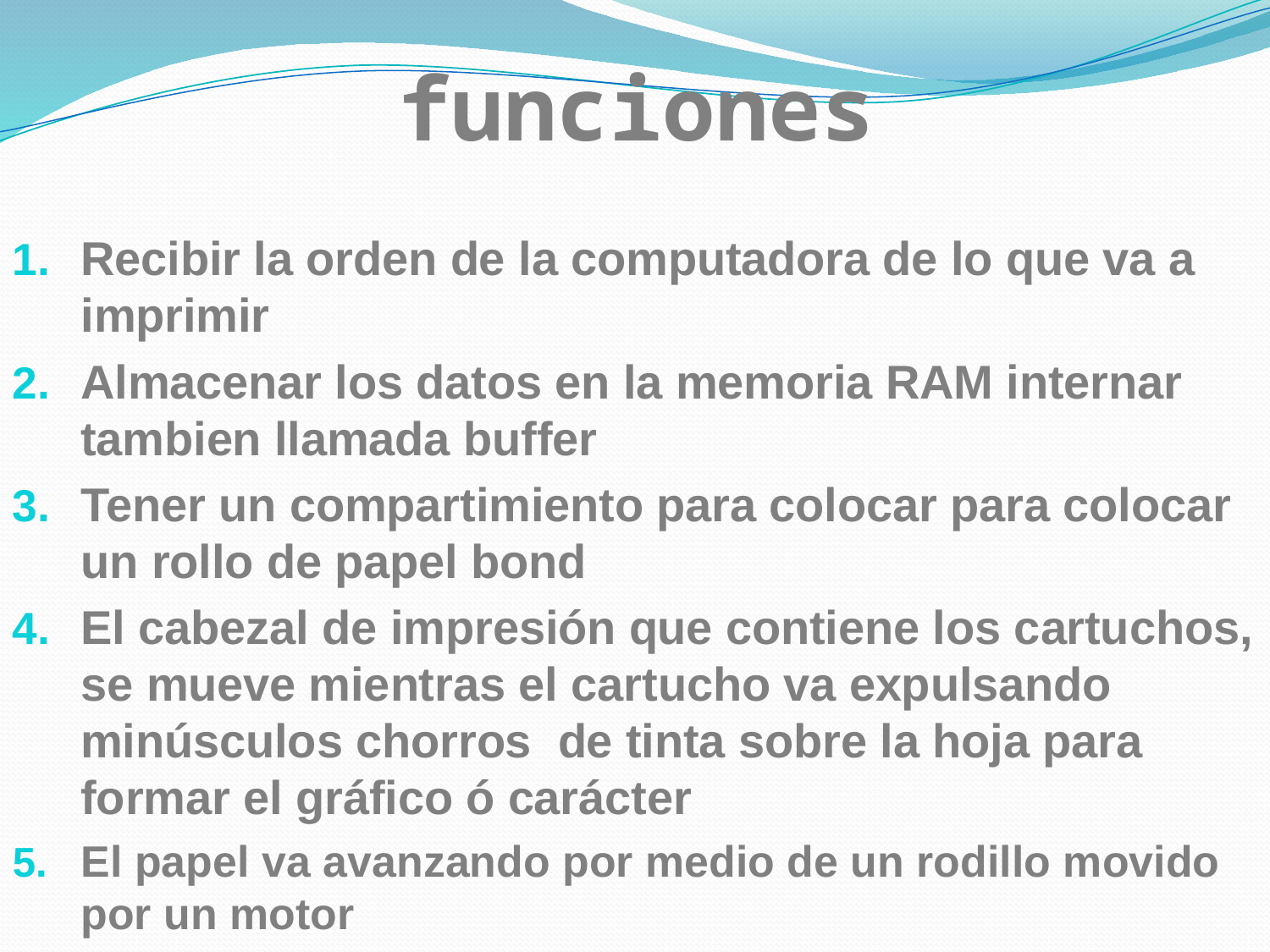

# funciones
Recibir la orden de la computadora de lo que va a imprimir
Almacenar los datos en la memoria RAM internar tambien llamada buffer
Tener un compartimiento para colocar para colocar un rollo de papel bond
El cabezal de impresión que contiene los cartuchos, se mueve mientras el cartucho va expulsando minúsculos chorros  de tinta sobre la hoja para formar el gráfico ó carácter
El papel va avanzando por medio de un rodillo movido por un motor